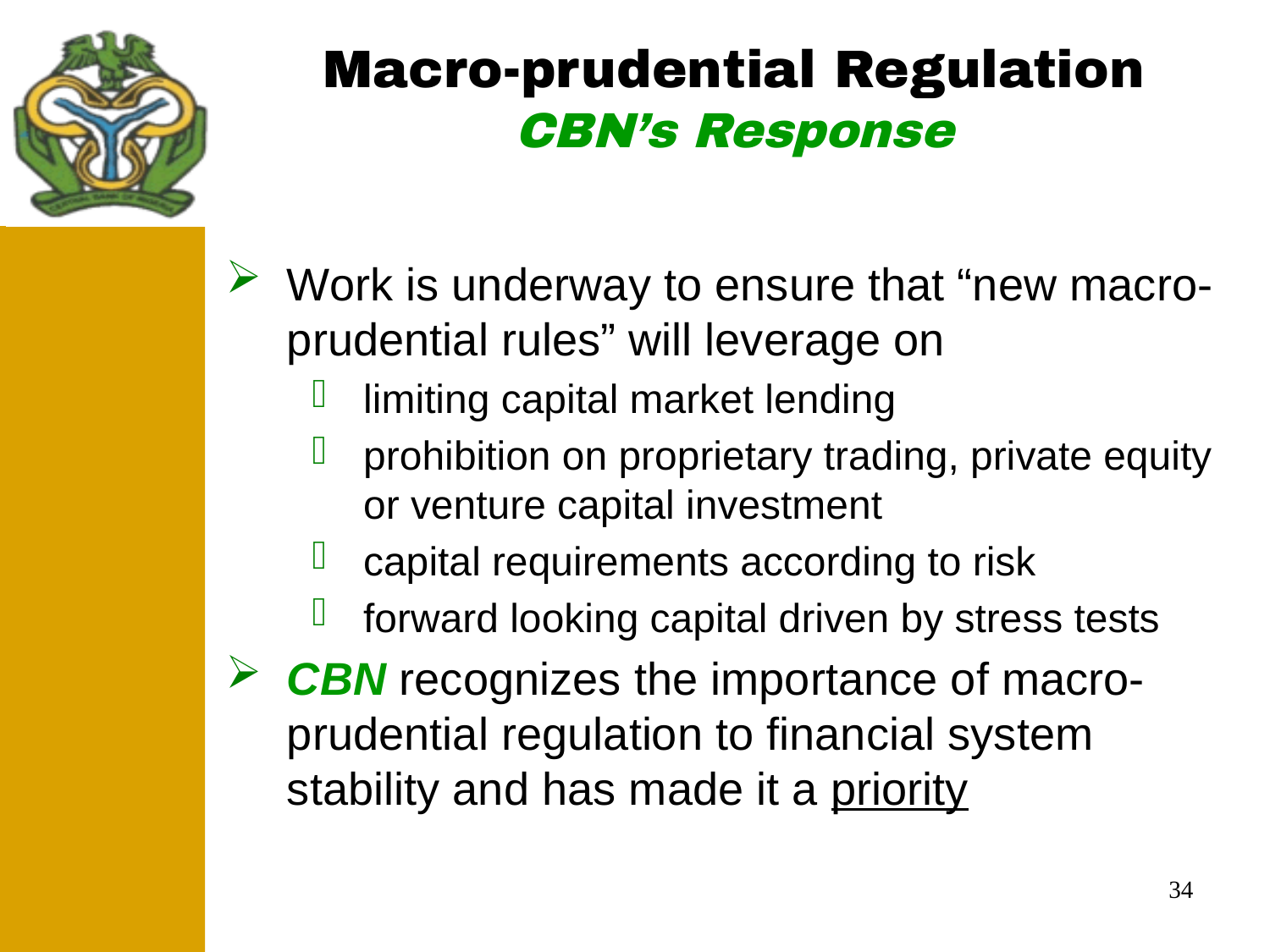

Macro-prudential Regulation
CBN’s Response
#
 After
Work is underway to ensure that “new macro-prudential rules” will leverage on
limiting capital market lending
prohibition on proprietary trading, private equity or venture capital investment
capital requirements according to risk
forward looking capital driven by stress tests
CBN recognizes the importance of macro-prudential regulation to financial system stability and has made it a priority
34